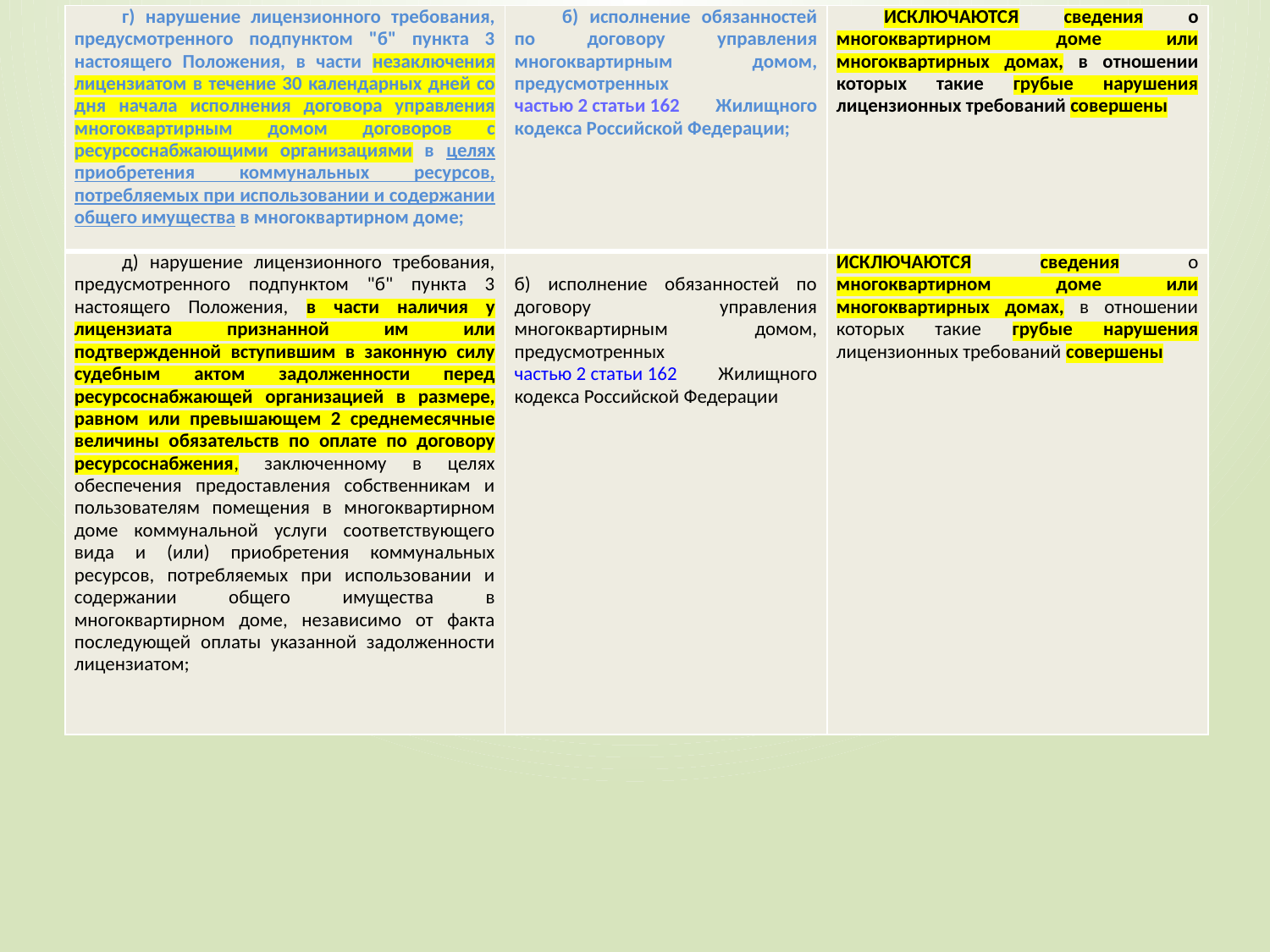

| г) нарушение лицензионного требования, предусмотренного подпунктом "б" пункта 3 настоящего Положения, в части незаключения лицензиатом в течение 30 календарных дней со дня начала исполнения договора управления многоквартирным домом договоров с ресурсоснабжающими организациями в целях приобретения коммунальных ресурсов, потребляемых при использовании и содержании общего имущества в многоквартирном доме; | б) исполнение обязанностей по договору управления многоквартирным домом, предусмотренных частью 2 статьи 162 Жилищного кодекса Российской Федерации; | ИСКЛЮЧАЮТСЯ сведения о многоквартирном доме или многоквартирных домах, в отношении которых такие грубые нарушения лицензионных требований совершены |
| --- | --- | --- |
| д) нарушение лицензионного требования, предусмотренного подпунктом "б" пункта 3 настоящего Положения, в части наличия у лицензиата признанной им или подтвержденной вступившим в законную силу судебным актом задолженности перед ресурсоснабжающей организацией в размере, равном или превышающем 2 среднемесячные величины обязательств по оплате по договору ресурсоснабжения, заключенному в целях обеспечения предоставления собственникам и пользователям помещения в многоквартирном доме коммунальной услуги соответствующего вида и (или) приобретения коммунальных ресурсов, потребляемых при использовании и содержании общего имущества в многоквартирном доме, независимо от факта последующей оплаты указанной задолженности лицензиатом; | б) исполнение обязанностей по договору управления многоквартирным домом, предусмотренных частью 2 статьи 162 Жилищного кодекса Российской Федерации | ИСКЛЮЧАЮТСЯ сведения о многоквартирном доме или многоквартирных домах, в отношении которых такие грубые нарушения лицензионных требований совершены |
# П.4(1). К грубым нарушениям лицензионных требований относятся: